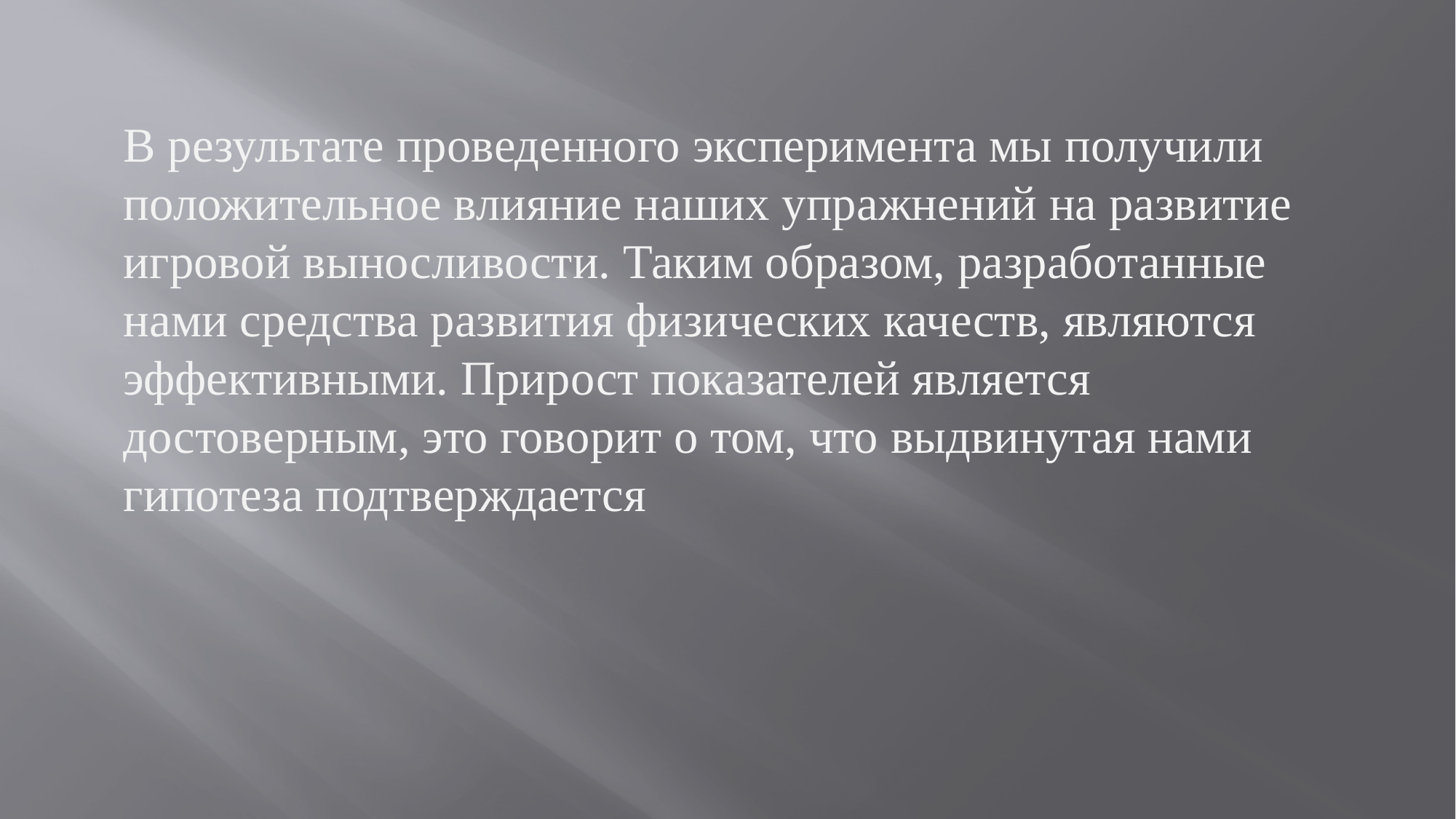

В результате проведенного эксперимента мы получили положительное влияние наших упражнений на развитие игровой выносливости. Таким образом, разработанные нами средства развития физических качеств, являются эффективными. Прирост показателей является достоверным, это говорит о том, что выдвинутая нами гипотеза подтверждается